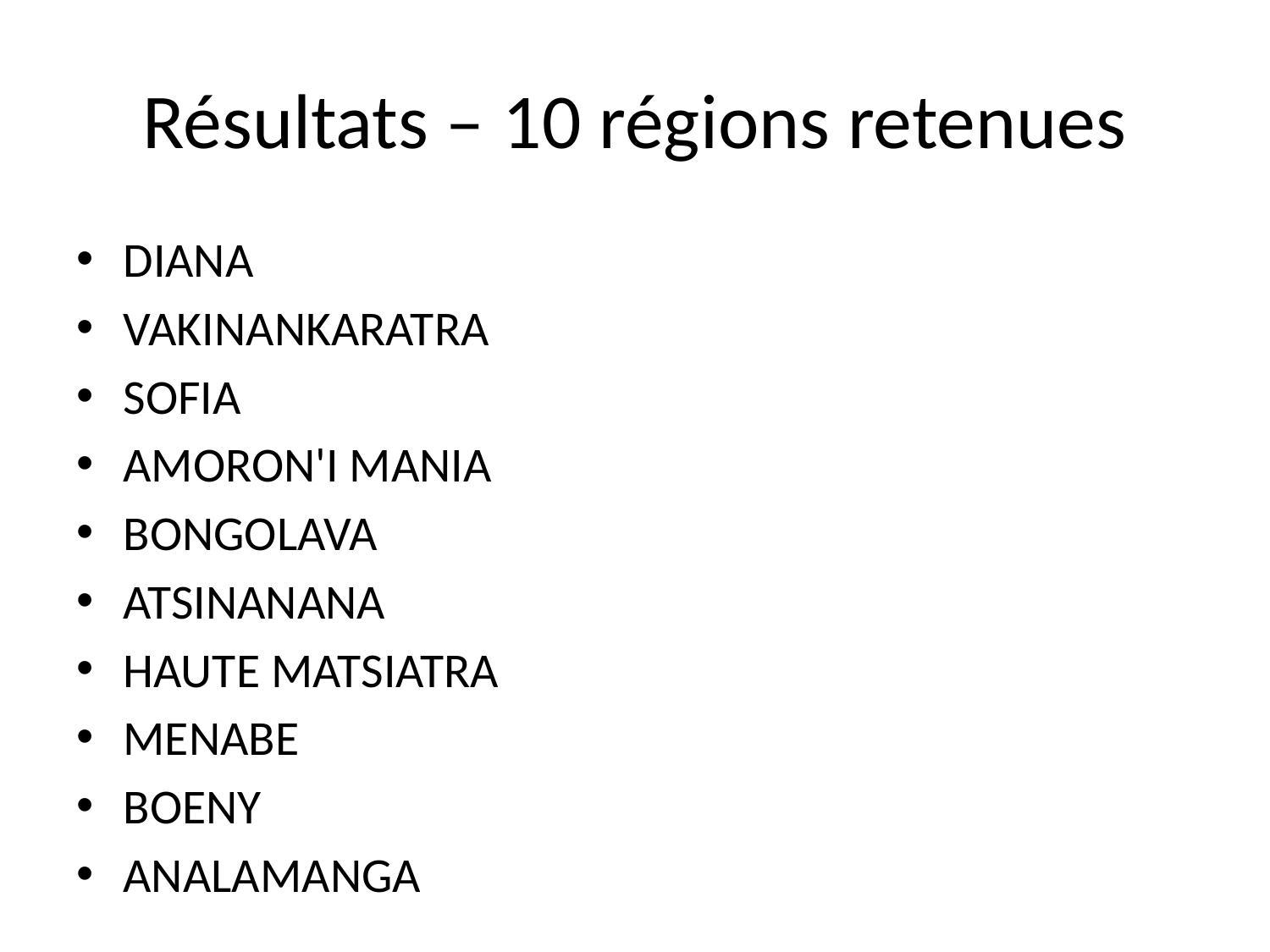

# Résultats – 10 régions retenues
DIANA
VAKINANKARATRA
SOFIA
AMORON'I MANIA
BONGOLAVA
ATSINANANA
HAUTE MATSIATRA
MENABE
BOENY
ANALAMANGA